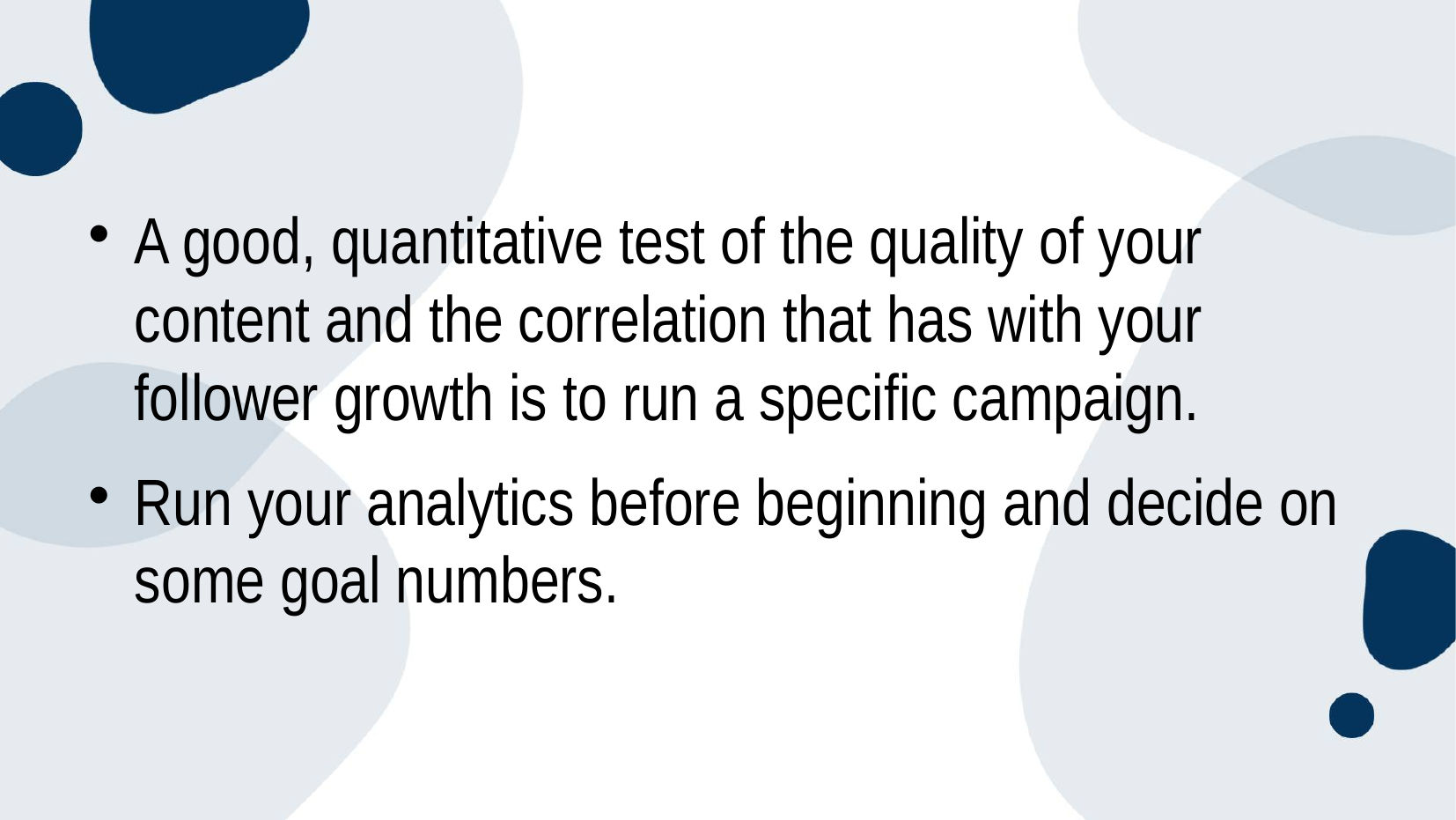

A good, quantitative test of the quality of your content and the correlation that has with your follower growth is to run a specific campaign.
Run your analytics before beginning and decide on some goal numbers.